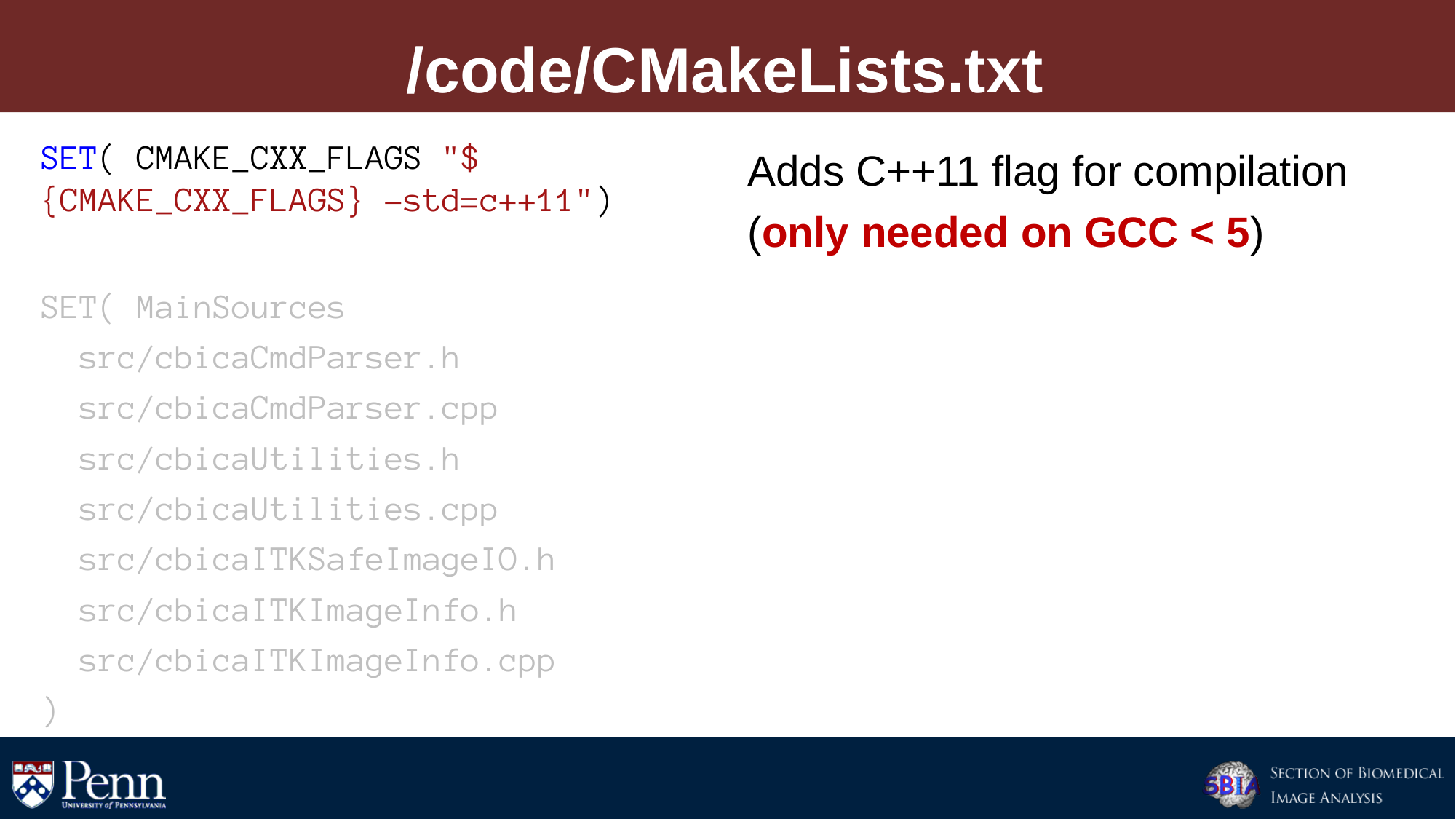

# /code/CMakeLists.txt
SET( CMAKE_CXX_FLAGS "${CMAKE_CXX_FLAGS} -std=c++11")

SET( MainSources
  src/cbicaCmdParser.h
  src/cbicaCmdParser.cpp
  src/cbicaUtilities.h
  src/cbicaUtilities.cpp
  src/cbicaITKSafeImageIO.h
  src/cbicaITKImageInfo.h
  src/cbicaITKImageInfo.cpp
)
Adds C++11 flag for compilation (only needed on GCC < 5)